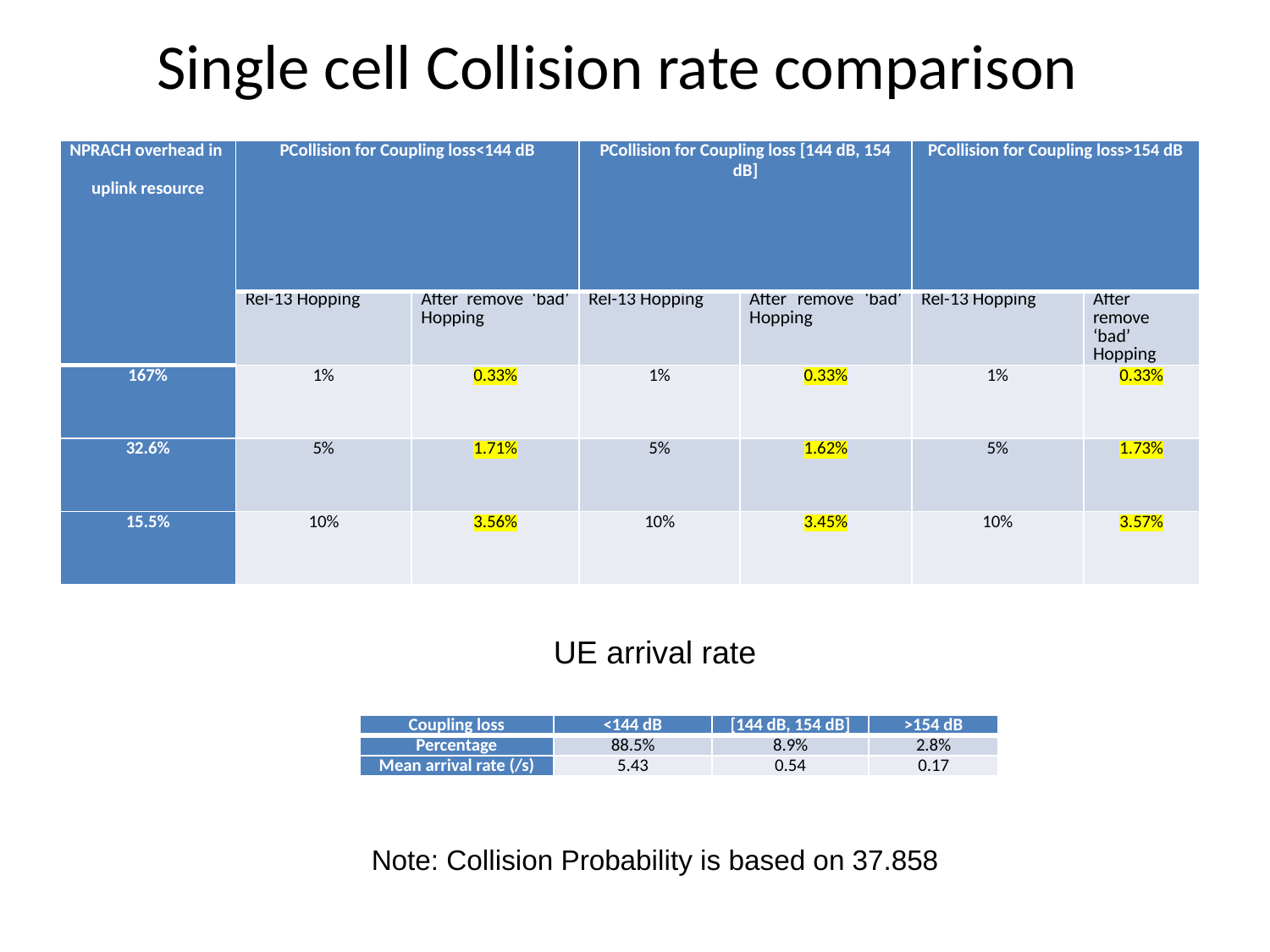

# Single cell Collision rate comparison
| NPRACH overhead in uplink resource | PCollision for Coupling loss<144 dB |  | PCollision for Coupling loss [144 dB, 154 dB] |  | PCollision for Coupling loss>154 dB |  |
| --- | --- | --- | --- | --- | --- | --- |
|  | Rel-13 Hopping | After remove ‘bad’ Hopping | Rel-13 Hopping | After remove ‘bad’ Hopping | Rel-13 Hopping | After remove ‘bad’ Hopping |
| 167% | 1% | 0.33% | 1% | 0.33% | 1% | 0.33% |
| 32.6% | 5% | 1.71% | 5% | 1.62% | 5% | 1.73% |
| 15.5% | 10% | 3.56% | 10% | 3.45% | 10% | 3.57% |
UE arrival rate
| Coupling loss | <144 dB | [144 dB, 154 dB] | >154 dB |
| --- | --- | --- | --- |
| Percentage | 88.5% | 8.9% | 2.8% |
| Mean arrival rate (/s) | 5.43 | 0.54 | 0.17 |
Note: Collision Probability is based on 37.858